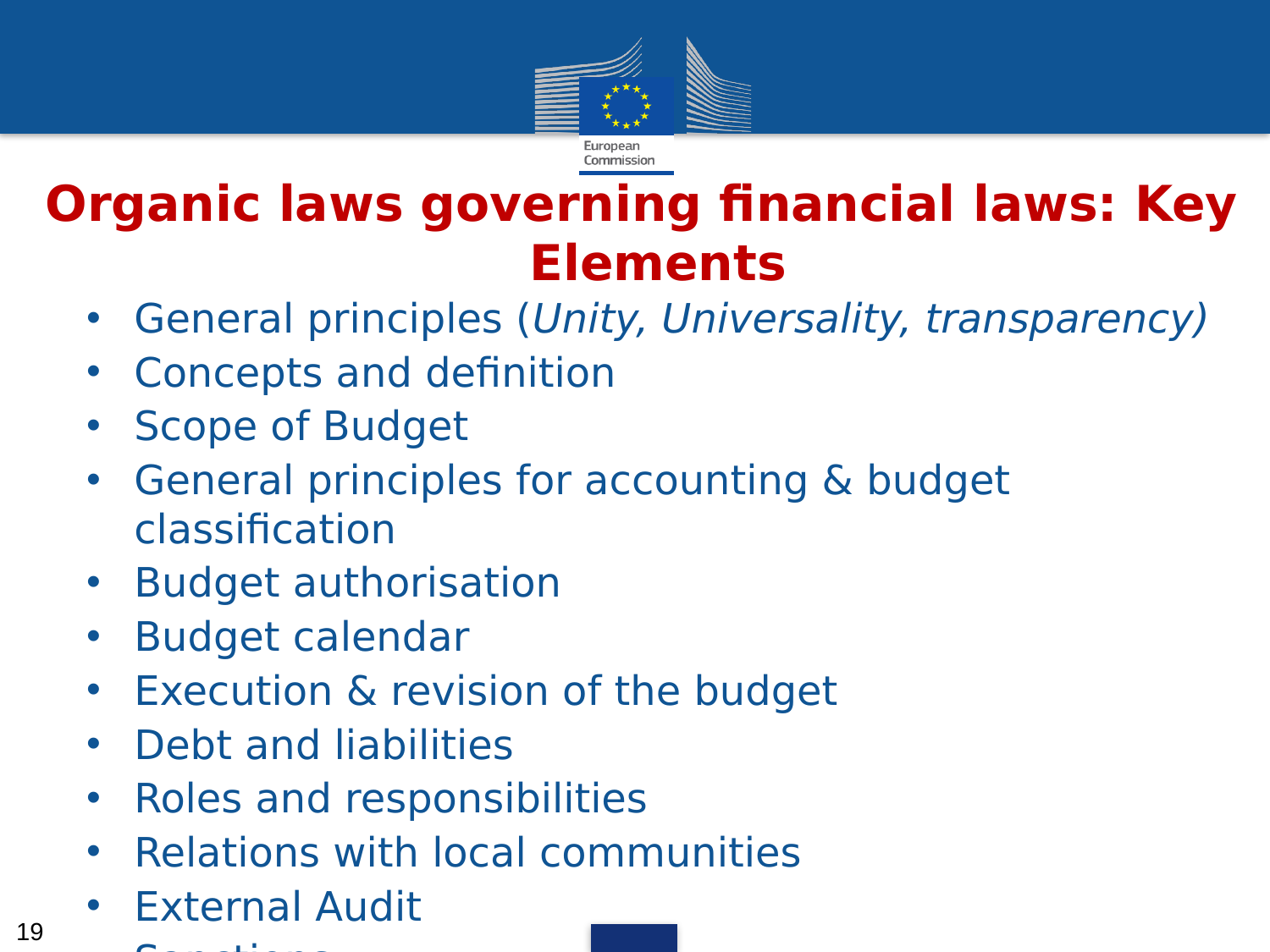

# Organic laws governing financial laws: Key Elements
General principles (Unity, Universality, transparency)
Concepts and definition
Scope of Budget
General principles for accounting & budget classification
Budget authorisation
Budget calendar
Execution & revision of the budget
Debt and liabilities
Roles and responsibilities
Relations with local communities
External Audit
Sanctions
19